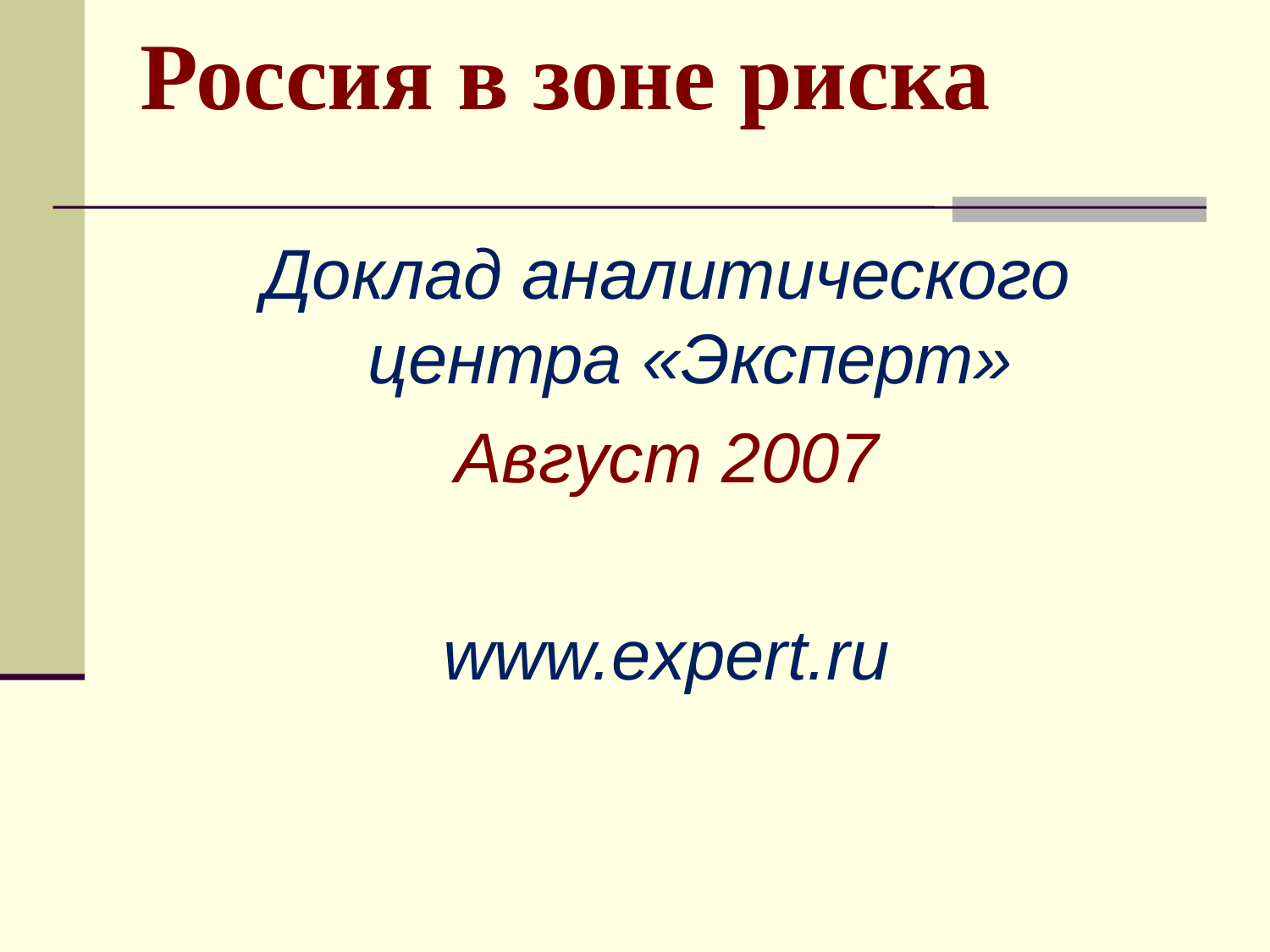

# Россия в зоне риска
Доклад аналитического центра «Эксперт»
Август 2007

www.expert.ru